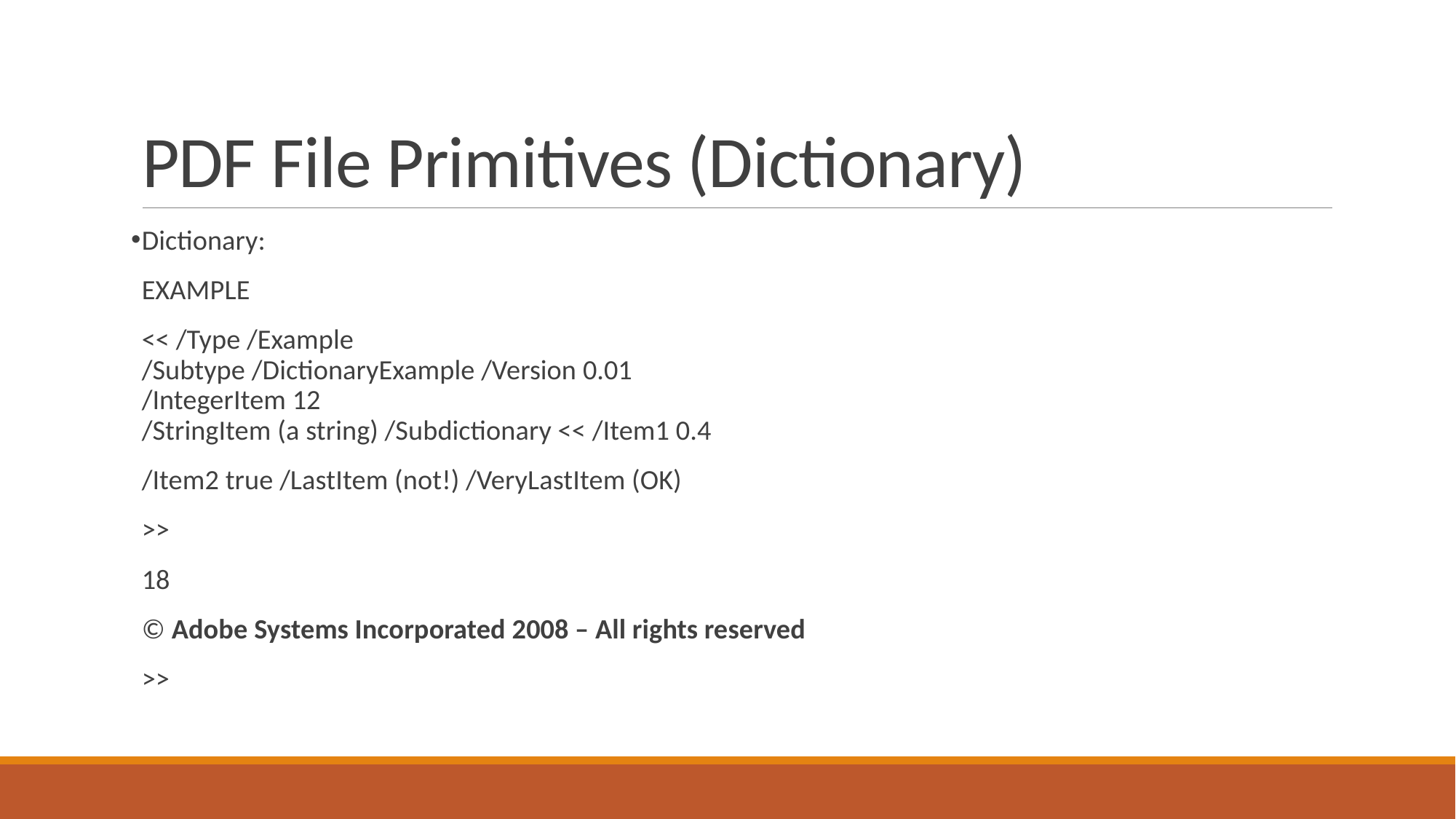

# PDF File Primitives (Dictionary)
Dictionary:
EXAMPLE
<< /Type /Example
/Subtype /DictionaryExample /Version 0.01
/IntegerItem 12
/StringItem (a string) /Subdictionary << /Item1 0.4
/Item2 true /LastItem (not!) /VeryLastItem (OK)
>>
18
© Adobe Systems Incorporated 2008 – All rights reserved
>>